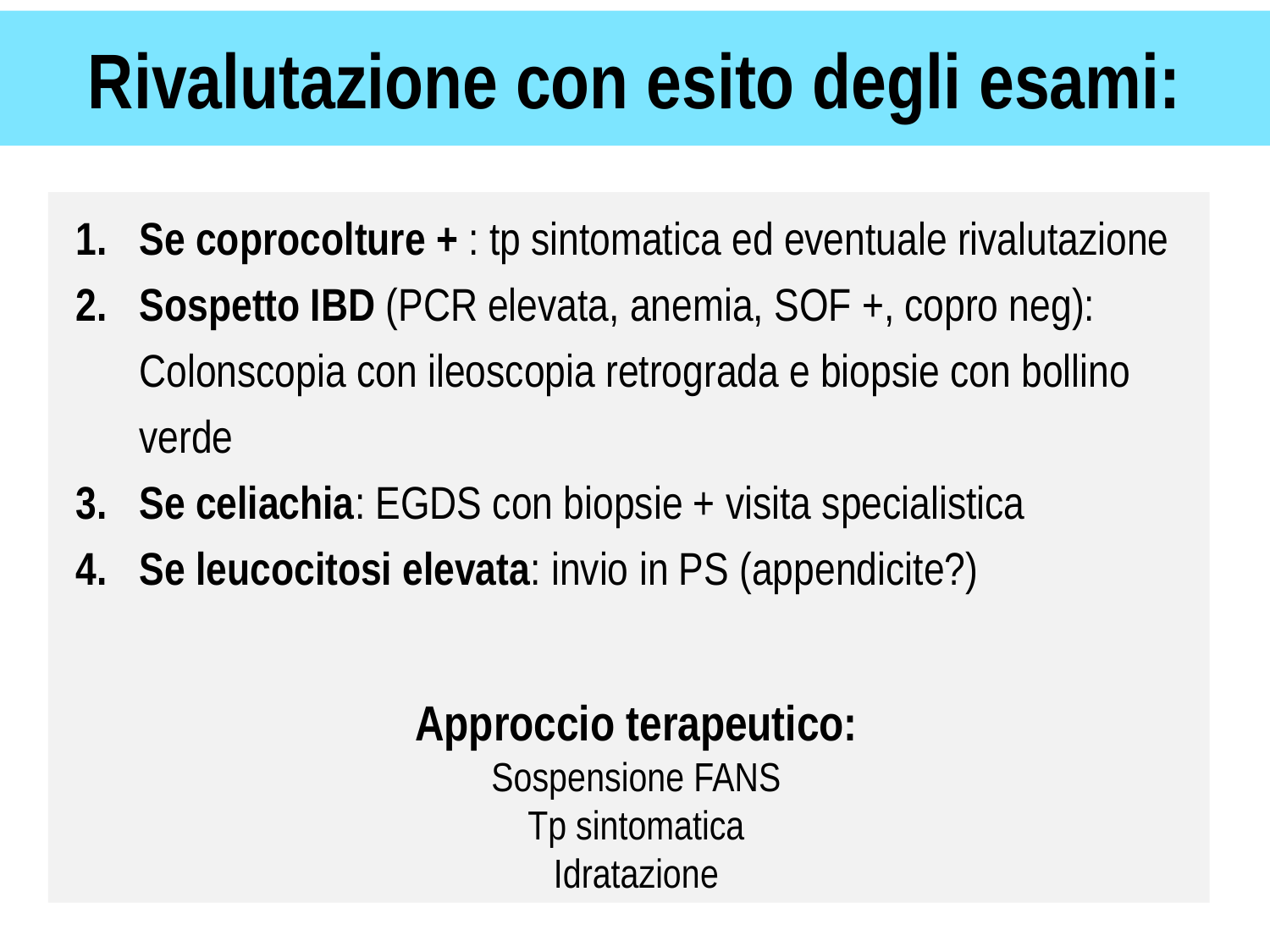

# Rivalutazione con esito degli esami:
Se coprocolture + : tp sintomatica ed eventuale rivalutazione
Sospetto IBD (PCR elevata, anemia, SOF +, copro neg): Colonscopia con ileoscopia retrograda e biopsie con bollino verde
Se celiachia: EGDS con biopsie + visita specialistica
Se leucocitosi elevata: invio in PS (appendicite?)

Approccio terapeutico:
Sospensione FANS
Tp sintomatica
Idratazione